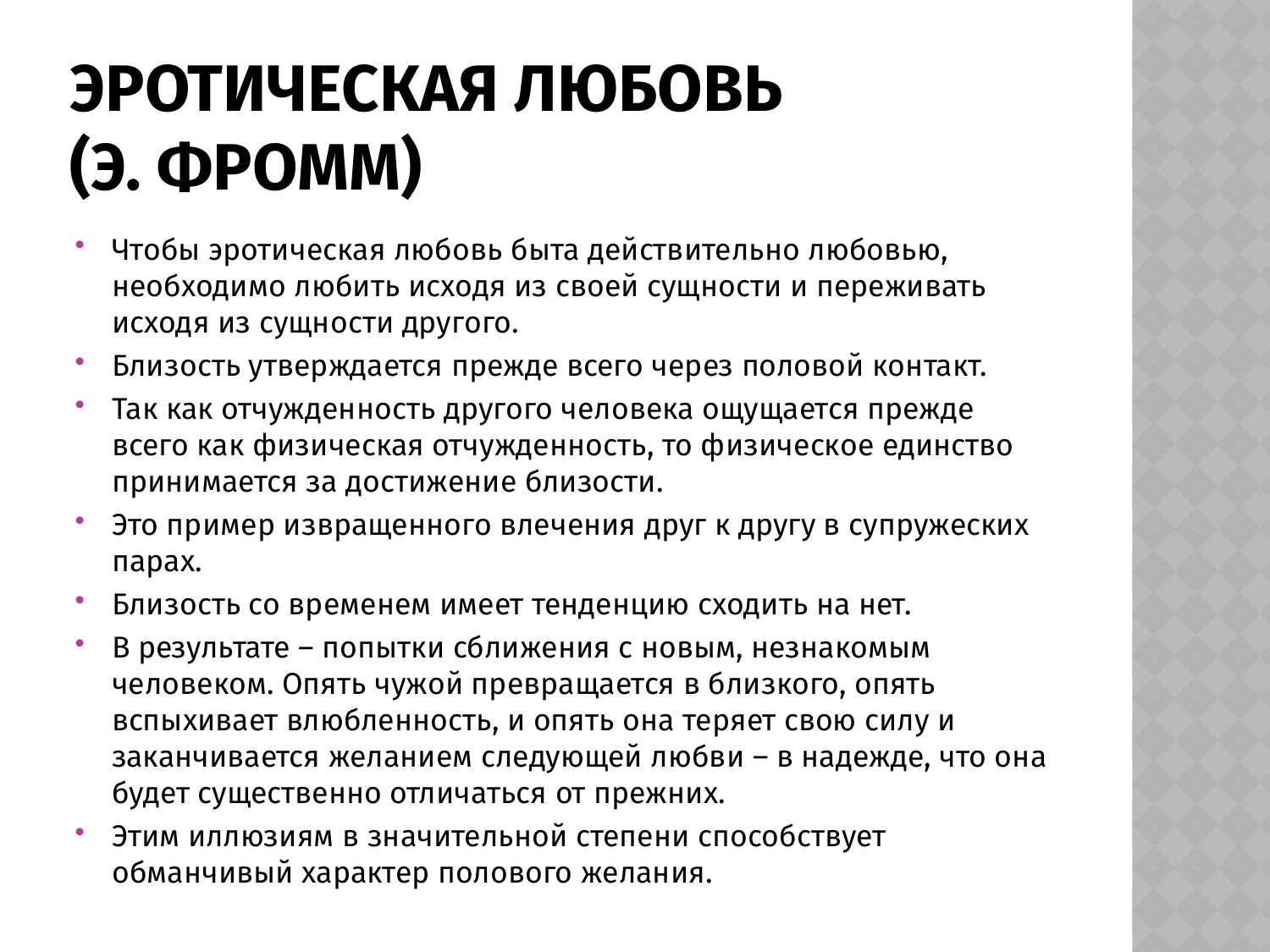

# Эротическая любовь (Э. Фромм)
Чтобы эротическая любовь быта действительно любовью, необходимо любить исходя из своей сущности и переживать исходя из сущности другого.
Близость утверждается прежде всего через половой контакт.
Так как отчужденность другого человека ощущается прежде всего как физическая отчужденность, то физическое единство принимается за достижение близости.
Это пример извращенного влечения друг к другу в супружеских парах.
Близость со временем имеет тенденцию сходить на нет.
В результате – попытки сближения с новым, незнакомым человеком. Опять чужой превращается в близкого, опять вспыхивает влюбленность, и опять она теряет свою силу и заканчивается желанием следующей любви – в надежде, что она будет существенно отличаться от прежних.
Этим иллюзиям в значительной степени способствует обманчивый характер полового желания.